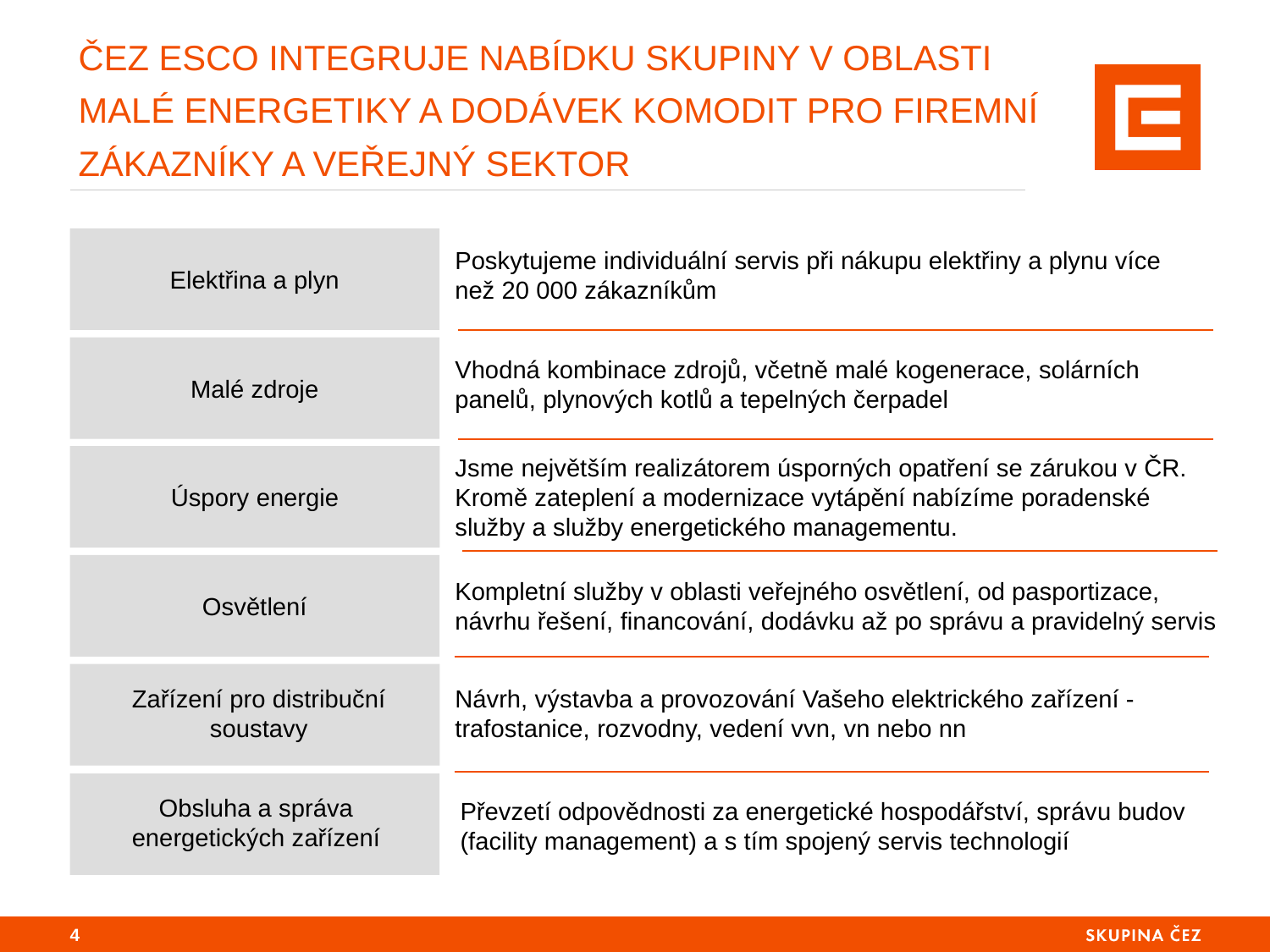

ČEZ ESCO INTEGRUJE NABÍDKU SKUPINY V OBLASTI MALÉ ENERGETIKY A DODÁVEK KOMODIT PRO FIREMNÍ ZÁKAZNÍKY A VEŘEJNÝ SEKTOR
Elektřina a plyn
Poskytujeme individuální servis při nákupu elektřiny a plynu více než 20 000 zákazníkům
Malé zdroje
Vhodná kombinace zdrojů, včetně malé kogenerace, solárních panelů, plynových kotlů a tepelných čerpadel
Jsme největším realizátorem úsporných opatření se zárukou v ČR. Kromě zateplení a modernizace vytápění nabízíme poradenské služby a služby energetického managementu.
Úspory energie
Osvětlení
Kompletní služby v oblasti veřejného osvětlení, od pasportizace, návrhu řešení, financování, dodávku až po správu a pravidelný servis

Zařízení pro distribuční soustavy
Návrh, výstavba a provozování Vašeho elektrického zařízení - trafostanice, rozvodny, vedení vvn, vn nebo nn

Obsluha a správa energetických zařízení
Převzetí odpovědnosti za energetické hospodářství, správu budov (facility management) a s tím spojený servis technologií
4